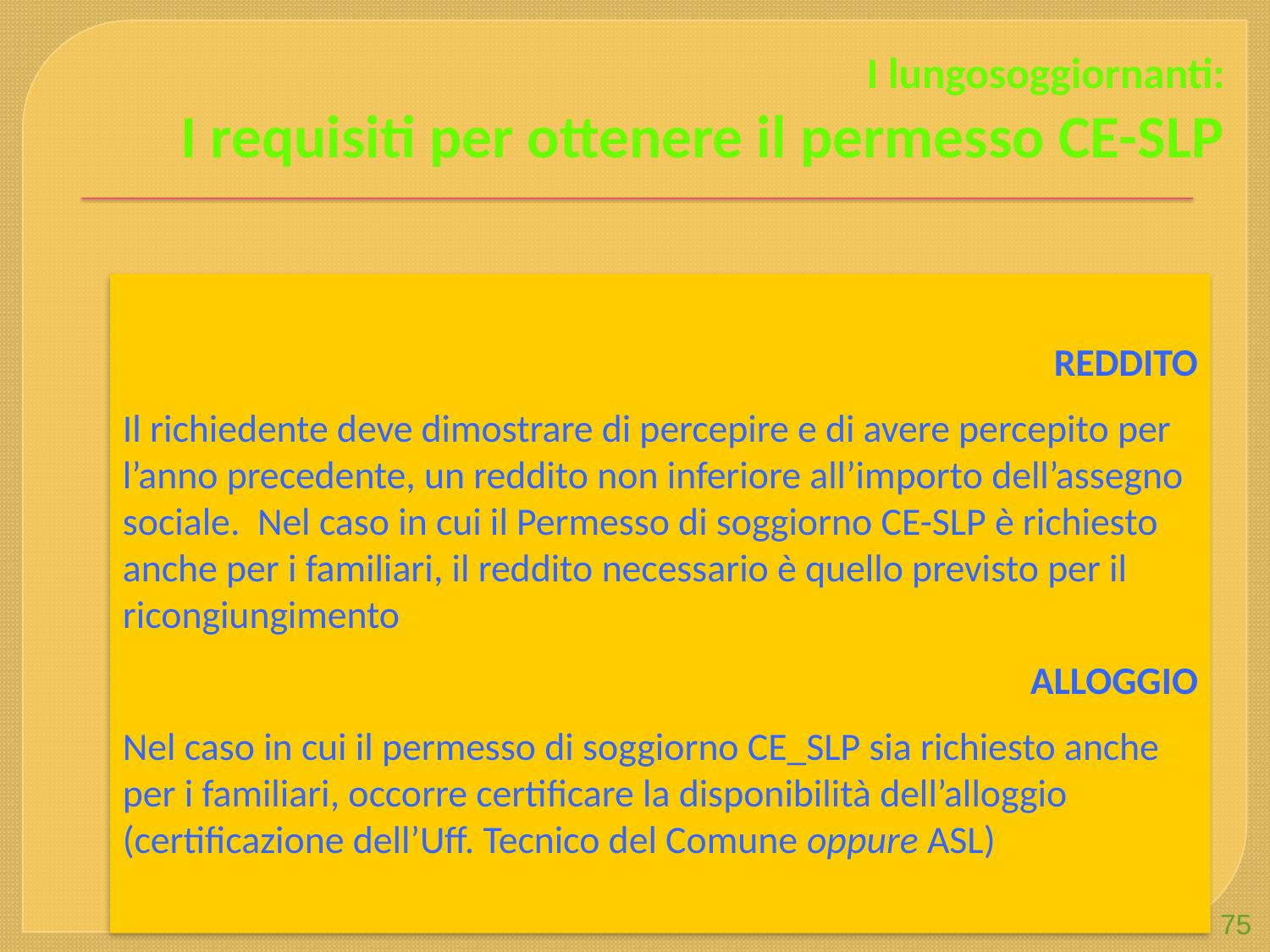

# I lungosoggiornanti: I requisiti per ottenere il permesso CE-SLP

REDDITO
Il richiedente deve dimostrare di percepire e di avere percepito per l’anno precedente, un reddito non inferiore all’importo dell’assegno sociale.  Nel caso in cui il Permesso di soggiorno CE-SLP è richiesto anche per i familiari, il reddito necessario è quello previsto per il ricongiungimento
ALLOGGIO
Nel caso in cui il permesso di soggiorno CE_SLP sia richiesto anche per i familiari, occorre certificare la disponibilità dell’alloggio (certificazione dell’Uff. Tecnico del Comune oppure ASL)

75